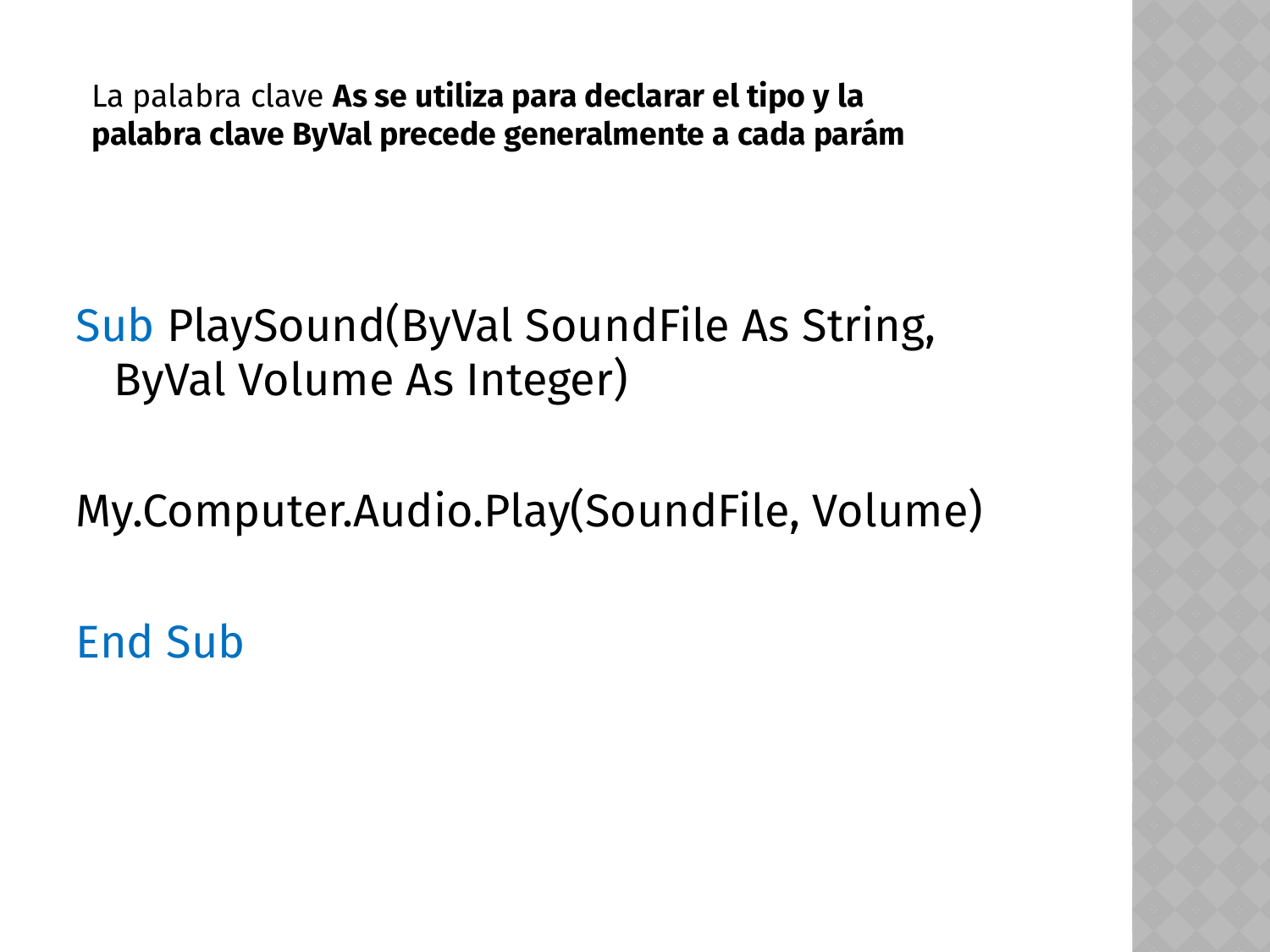

La palabra clave As se utiliza para declarar el tipo y la palabra clave ByVal precede generalmente a cada parám

Sub PlaySound(ByVal SoundFile As String, ByVal Volume As Integer)

My.Computer.Audio.Play(SoundFile, Volume)

End Sub